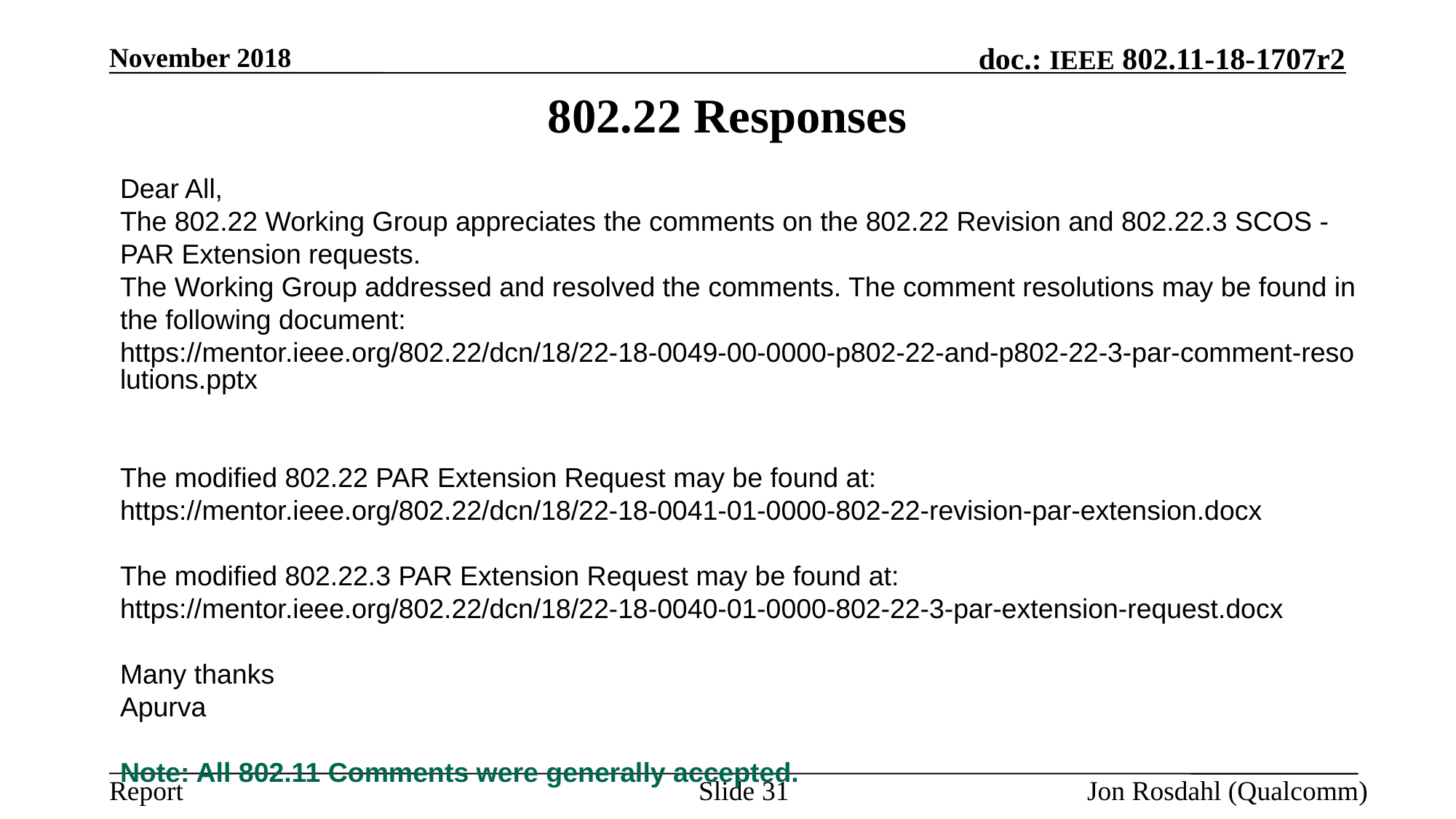

November 2018
# 802.22 Responses
Dear All,
The 802.22 Working Group appreciates the comments on the 802.22 Revision and 802.22.3 SCOS - PAR Extension requests.
The Working Group addressed and resolved the comments. The comment resolutions may be found in the following document:
https://mentor.ieee.org/802.22/dcn/18/22-18-0049-00-0000-p802-22-and-p802-22-3-par-comment-resolutions.pptx
The modified 802.22 PAR Extension Request may be found at:
https://mentor.ieee.org/802.22/dcn/18/22-18-0041-01-0000-802-22-revision-par-extension.docx
The modified 802.22.3 PAR Extension Request may be found at:
https://mentor.ieee.org/802.22/dcn/18/22-18-0040-01-0000-802-22-3-par-extension-request.docx
Many thanks
Apurva

Note: All 802.11 Comments were generally accepted.

Slide 31
Jon Rosdahl (Qualcomm)